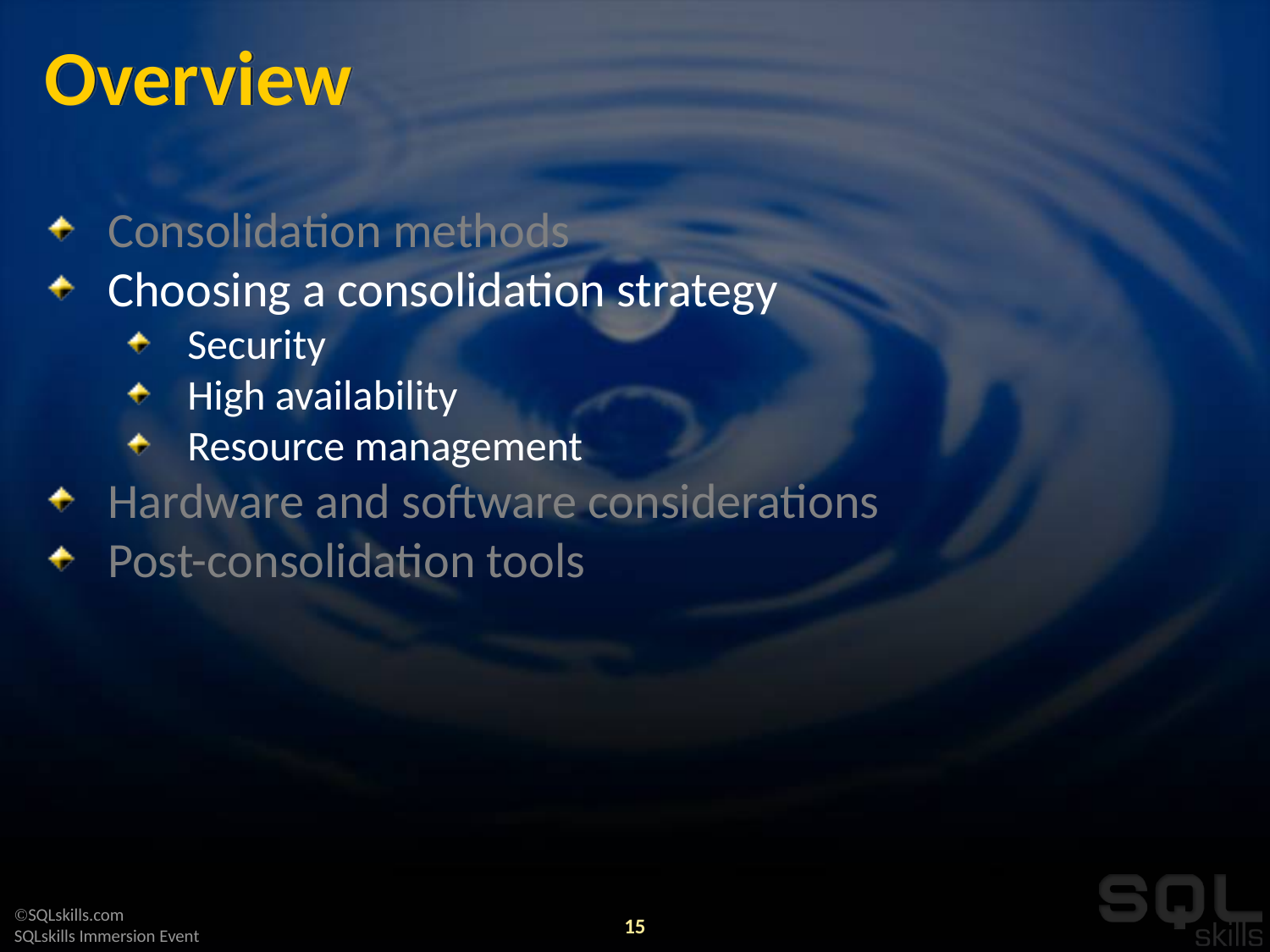

# Overview
Consolidation methods
Choosing a consolidation strategy
Security
High availability
Resource management
Hardware and software considerations
Post-consolidation tools
15